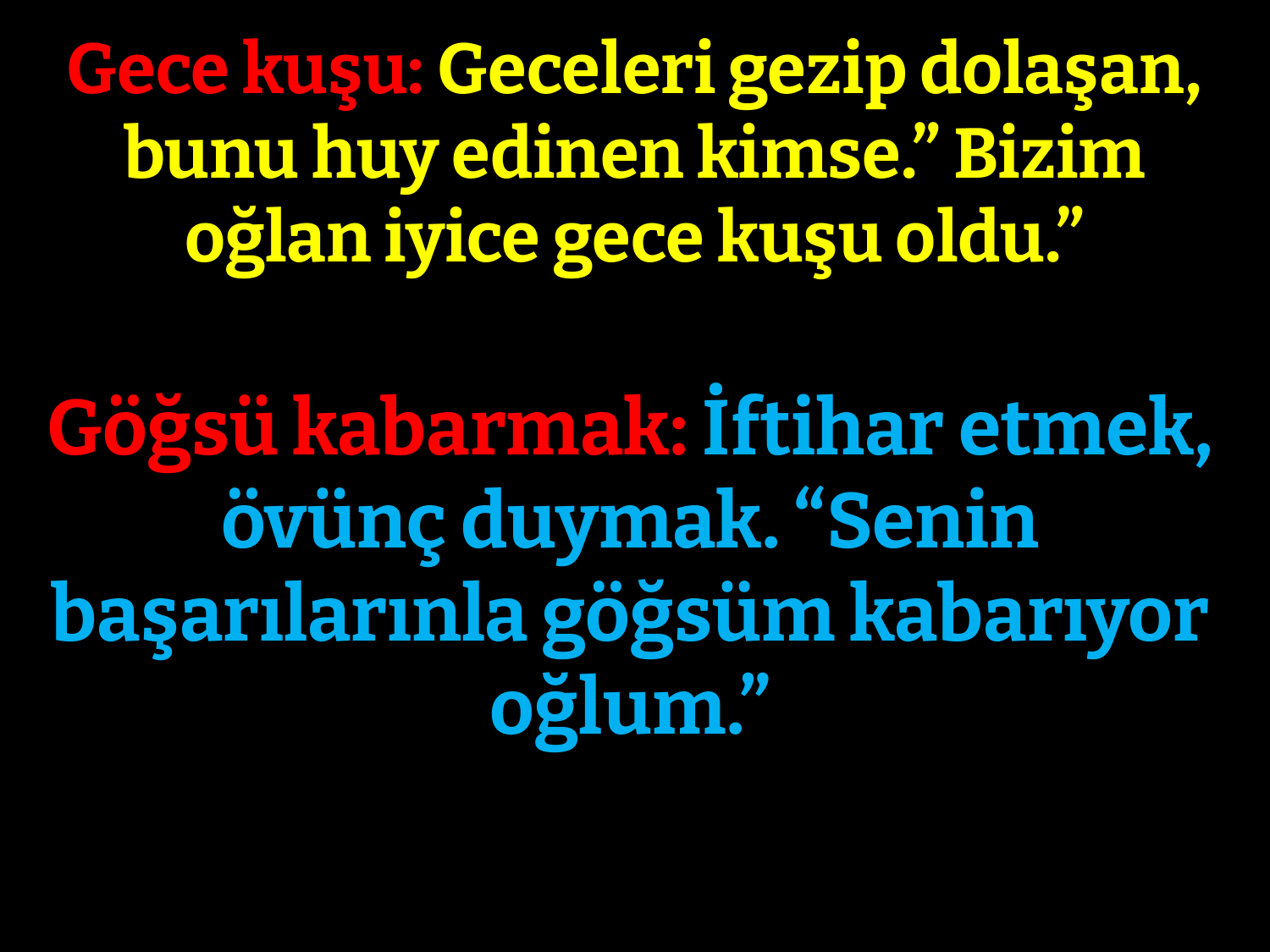

Gece kuşu: Geceleri gezip dolaşan, bunu huy edinen kimse.” Bizim oğlan iyice gece kuşu oldu.”
#
Göğsü kabarmak: İftihar etmek, övünç duymak. “Senin başarılarınla göğsüm kabarıyor oğlum.”